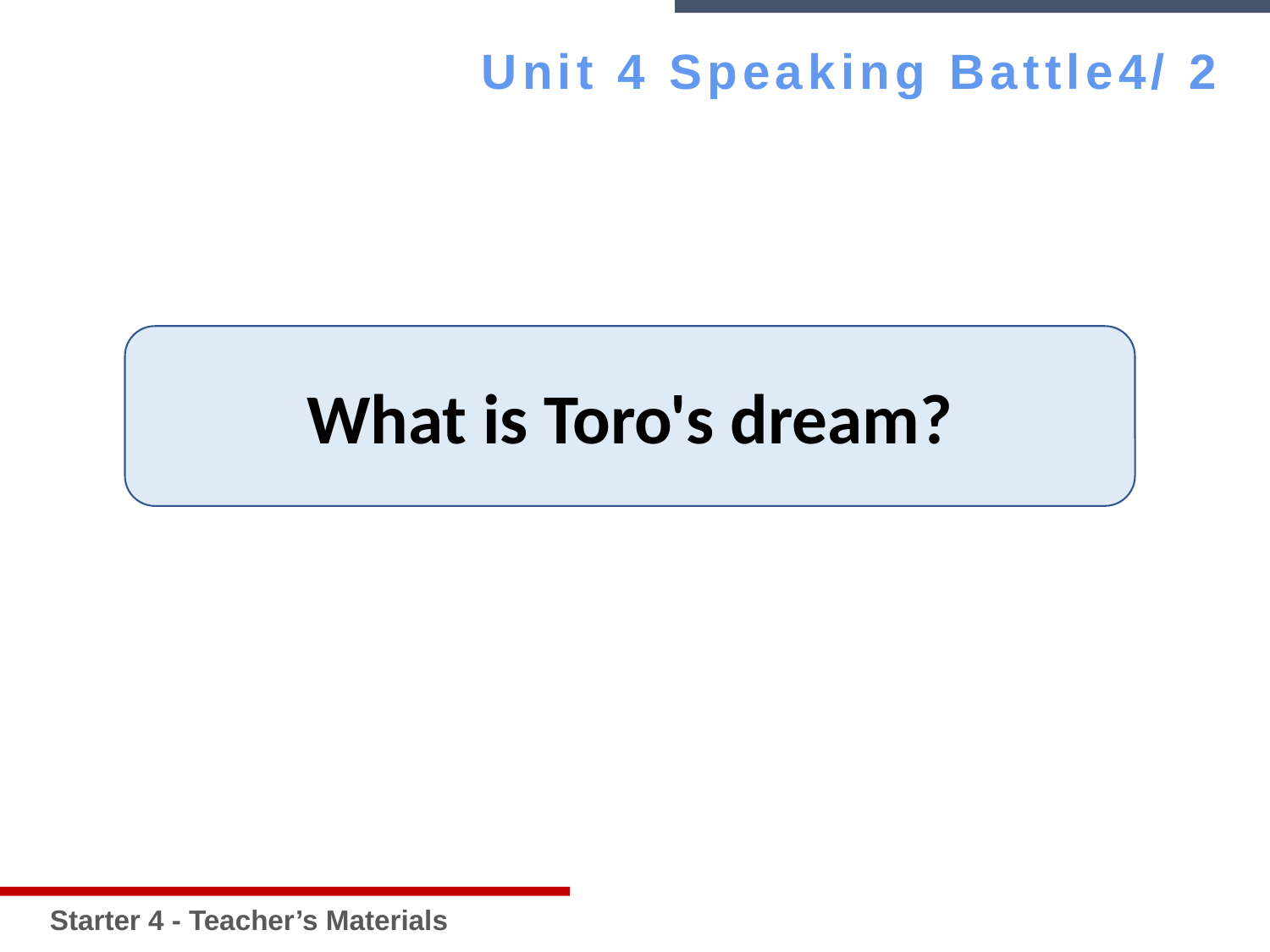

Starter 4 - Teacher’s Materials
Unit 4 Speaking Battle4/ 2
What is Toro's dream?